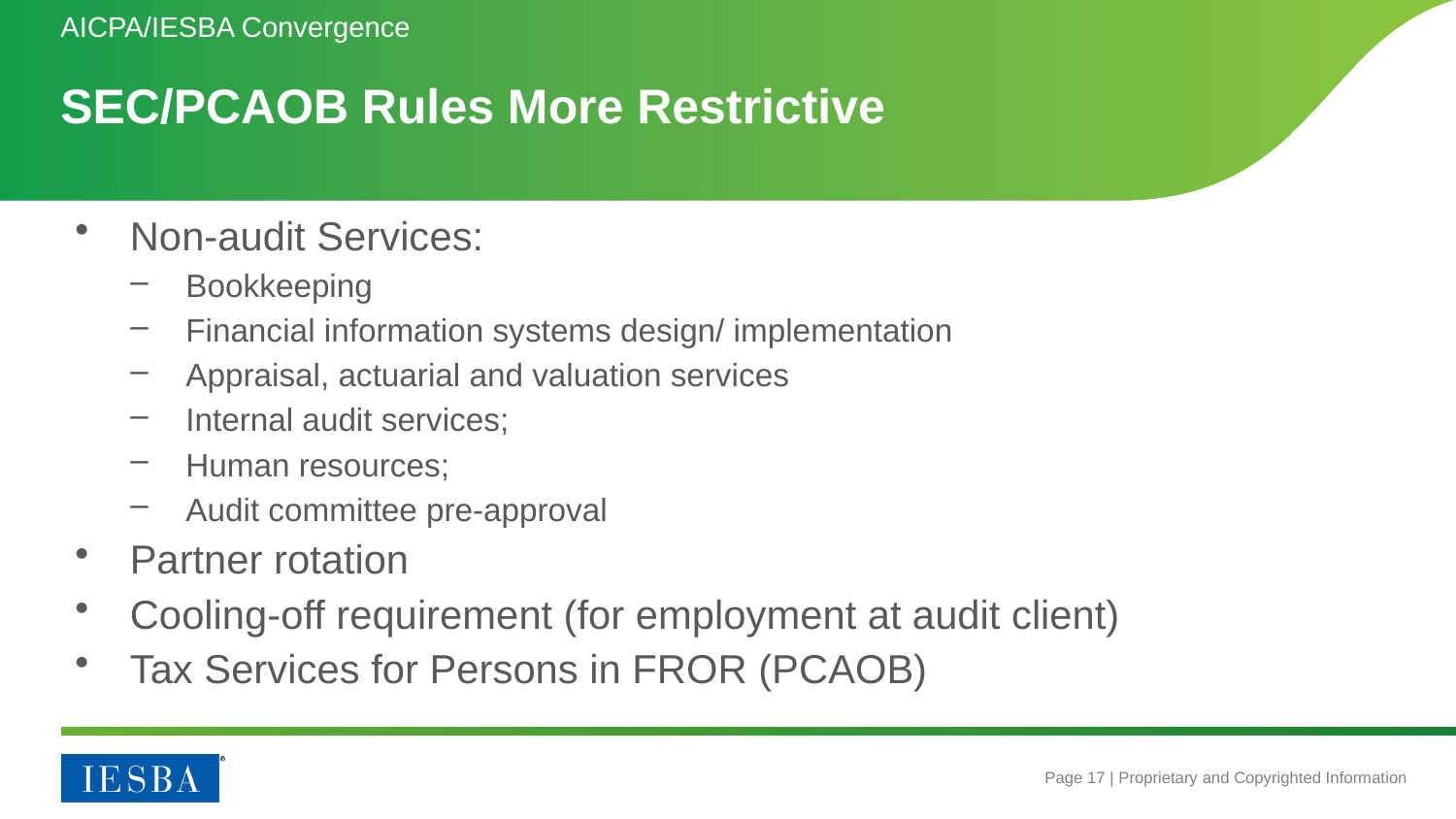

AICPA/IESBA Convergence

# SEC/PCAOB Rules More Restrictive
Non-audit Services:
Bookkeeping
Financial information systems design/ implementation
Appraisal, actuarial and valuation services
Internal audit services;
Human resources;
Audit committee pre-approval
Partner rotation
Cooling-off requirement (for employment at audit client)
Tax Services for Persons in FROR (PCAOB)